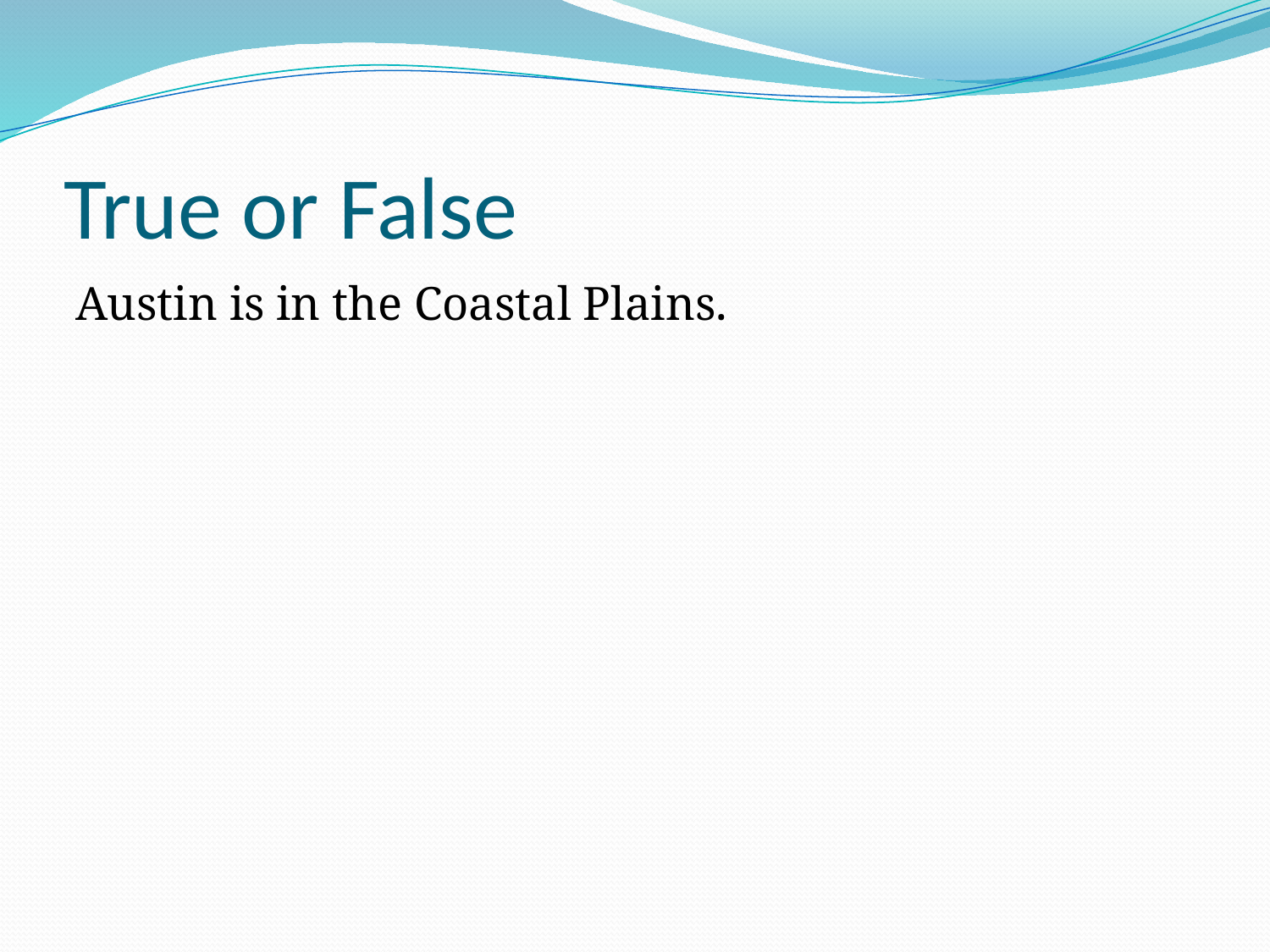

# True or False
Austin is in the Coastal Plains.